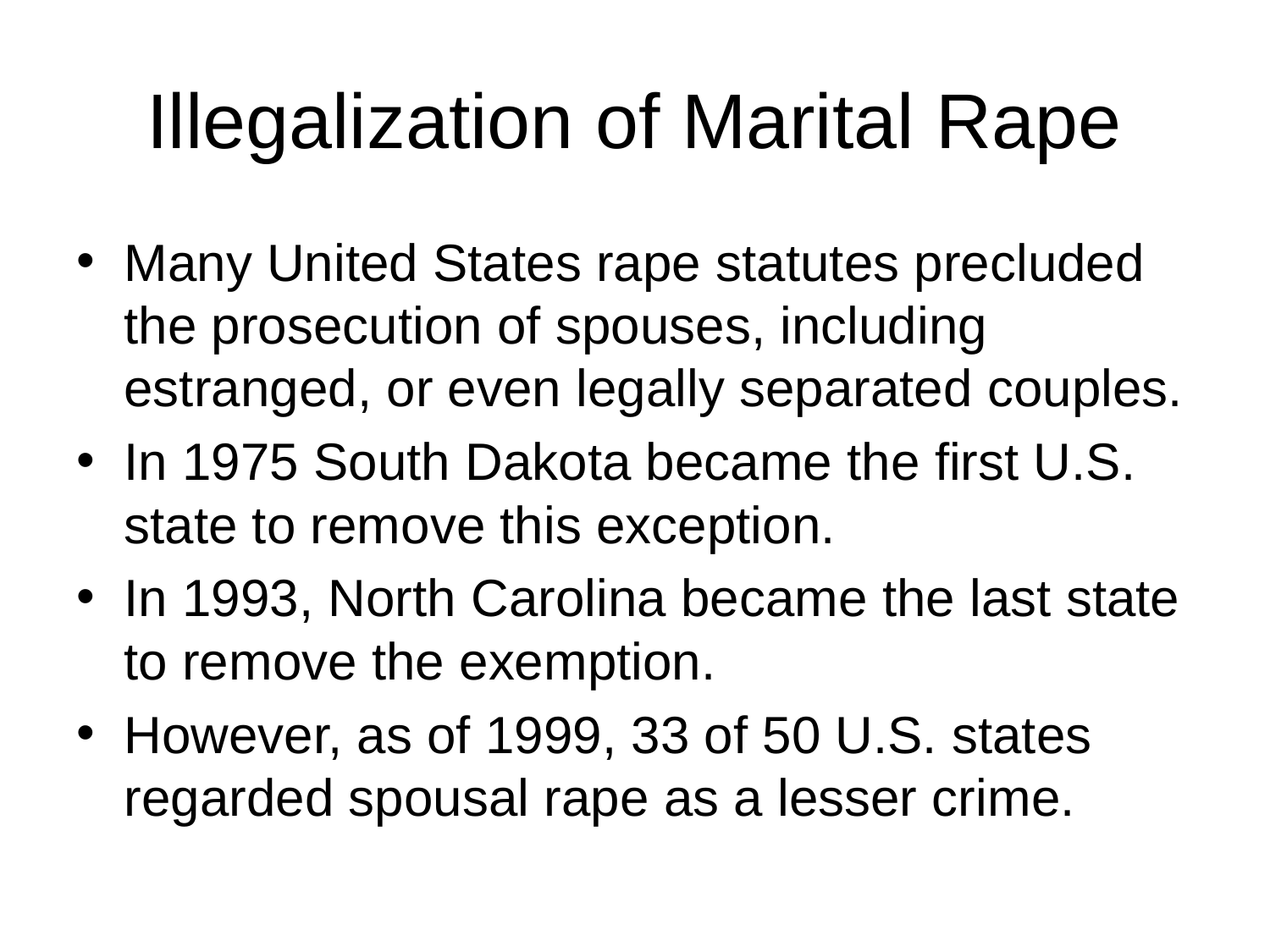

# Illegalization of Marital Rape
Many United States rape statutes precluded the prosecution of spouses, including estranged, or even legally separated couples.
In 1975 South Dakota became the first U.S. state to remove this exception.
In 1993, North Carolina became the last state to remove the exemption.
However, as of 1999, 33 of 50 U.S. states regarded spousal rape as a lesser crime.